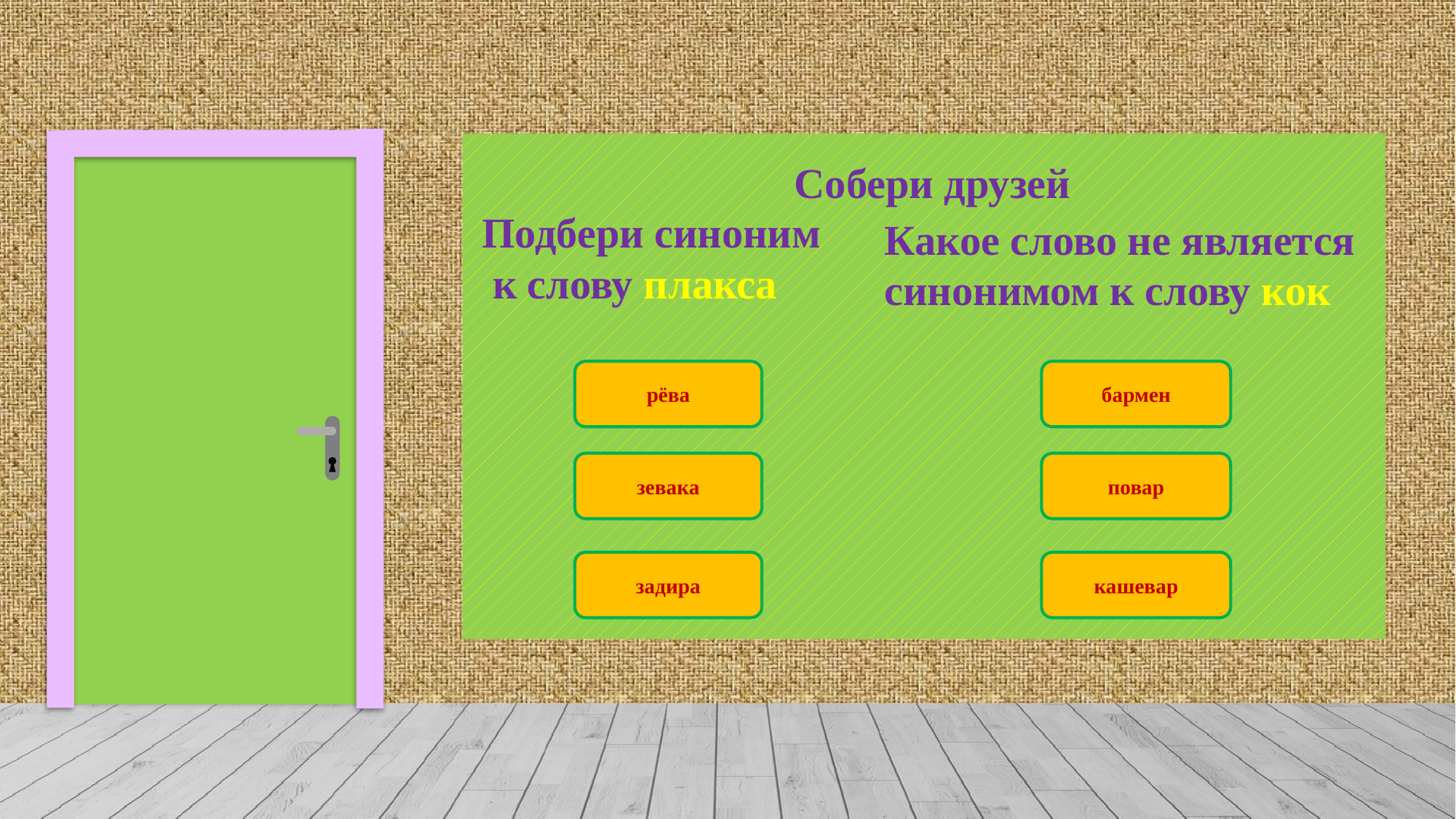

Собери друзей
Подбери синоним
 к слову плакса
Какое слово не является синонимом к слову кок
рёва
бармен
зевака
повар
задира
кашевар